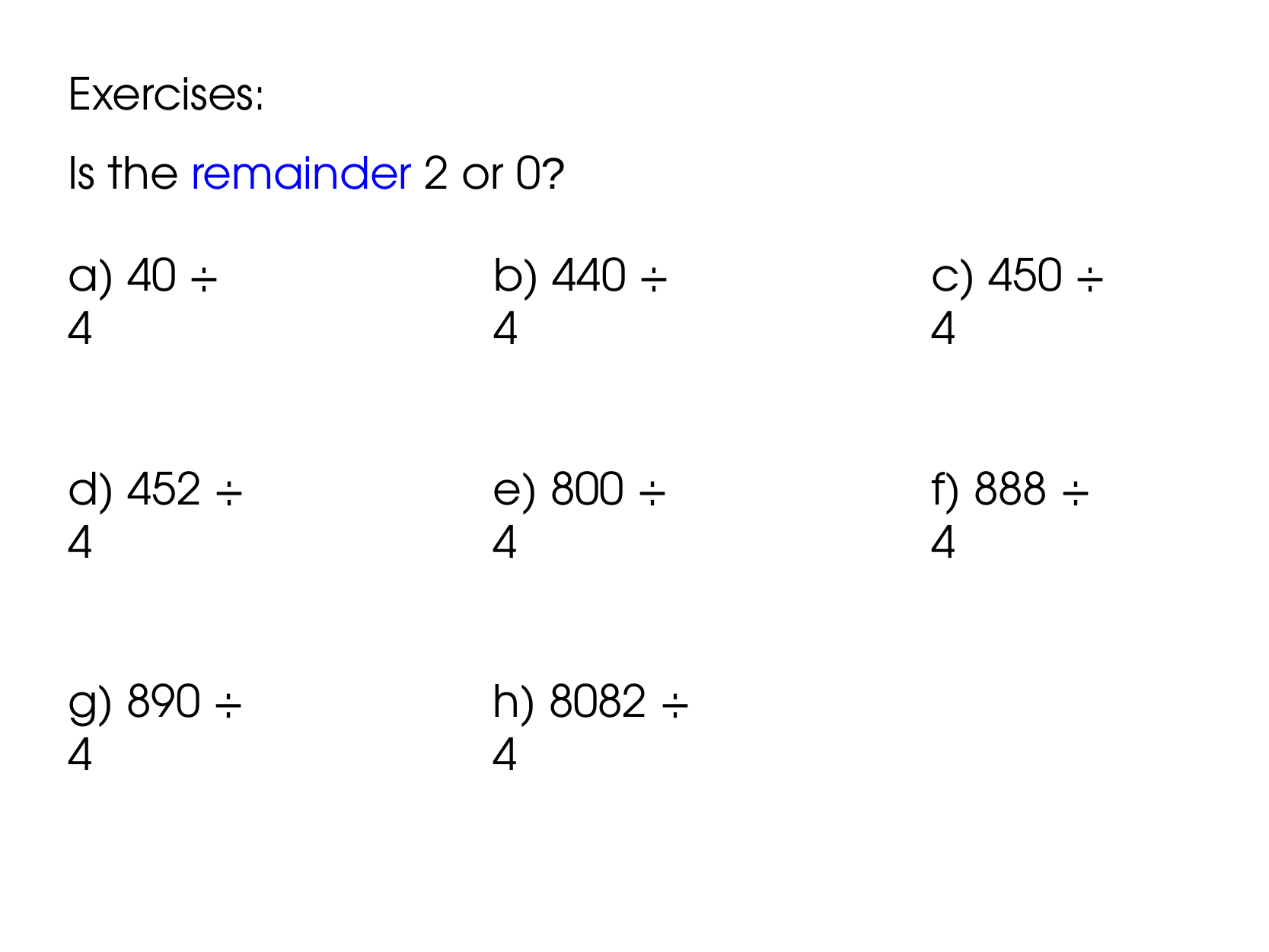

Exercises:
Is the remainder 2 or 0?
a) 40 ÷ 4
b) 440 ÷ 4
c) 450 ÷ 4
d) 452 ÷ 4
e) 800 ÷ 4
f) 888 ÷ 4
g) 890 ÷ 4
h) 8082 ÷ 4